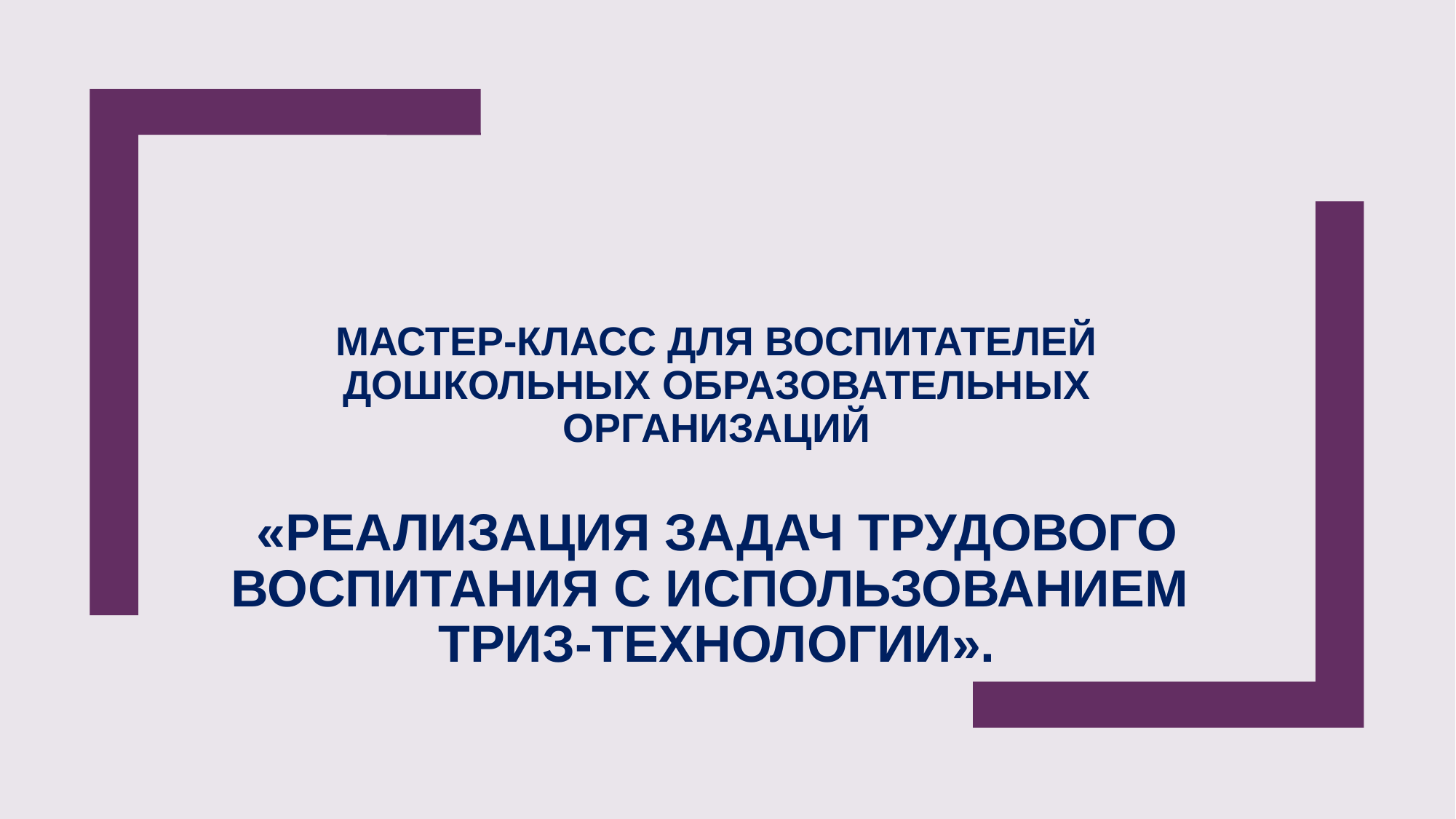

# Мастер-класс для воспитателей дошкольных образовательных организаций «Реализация задач трудового воспитания с использованием ТРИЗ-технологии».